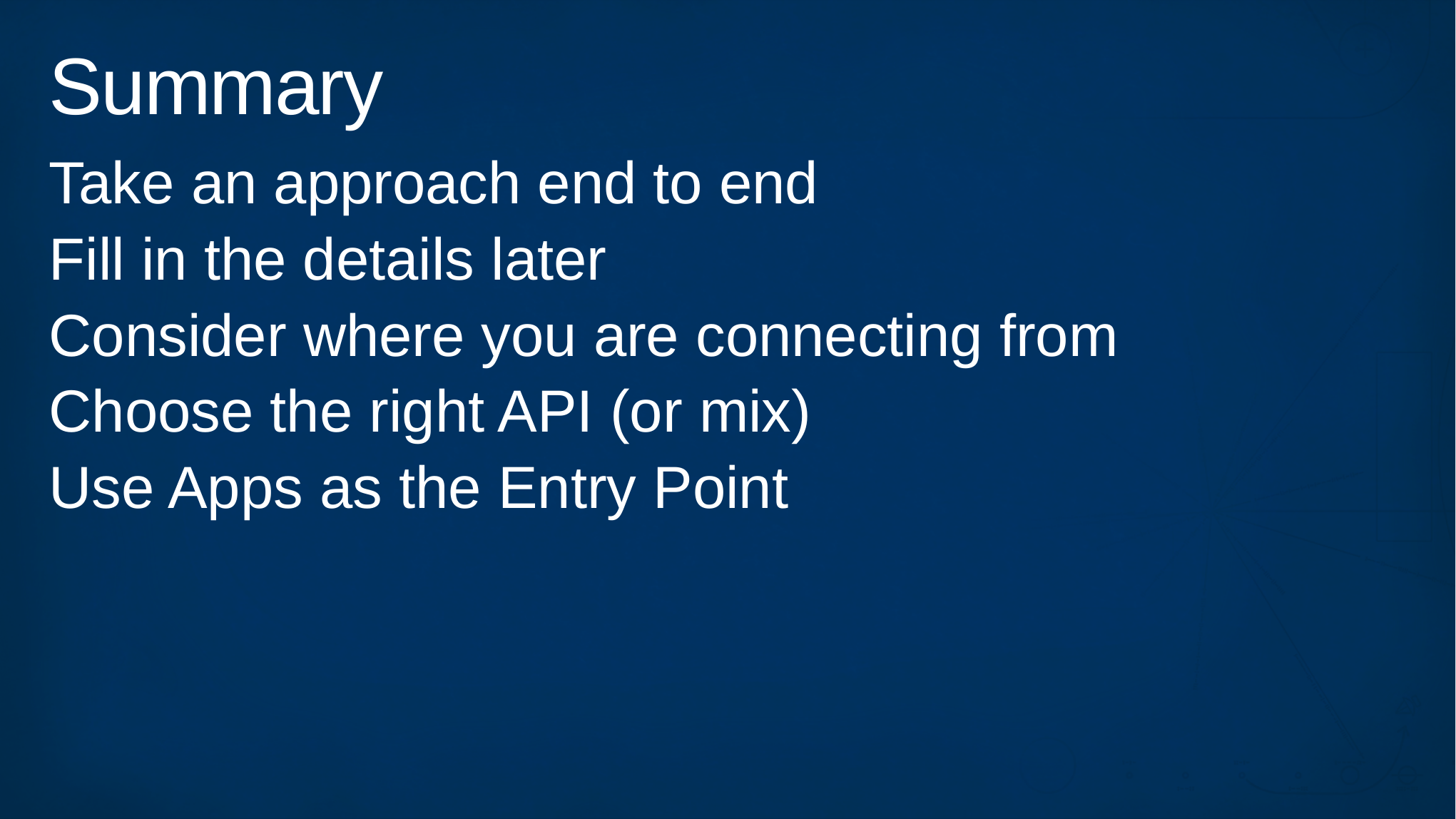

# Summary
Take an approach end to end
Fill in the details later
Consider where you are connecting from
Choose the right API (or mix)
Use Apps as the Entry Point